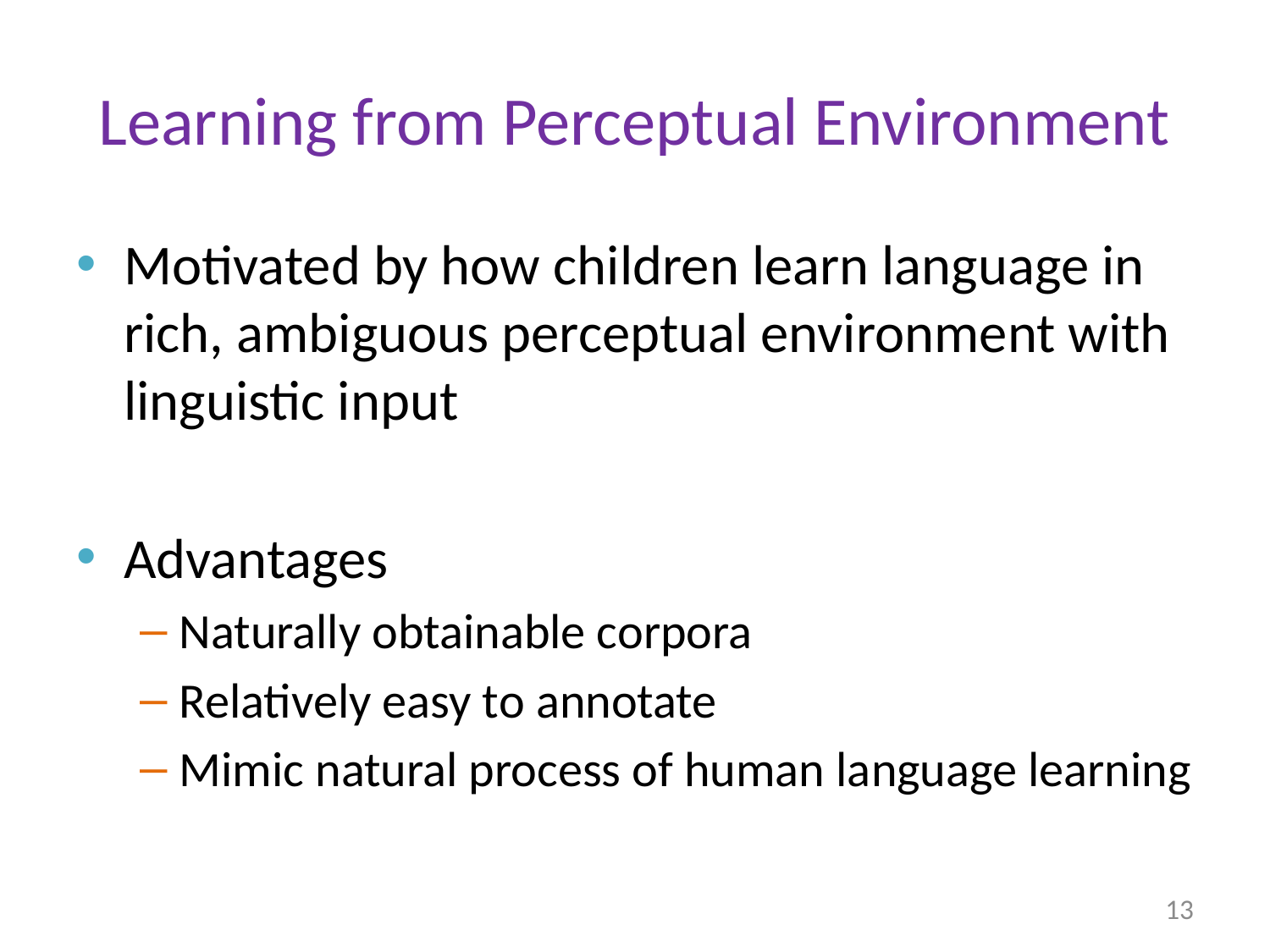

# Learning from Perceptual Environment
Motivated by how children learn language in rich, ambiguous perceptual environment with linguistic input

Advantages
Naturally obtainable corpora
Relatively easy to annotate
Mimic natural process of human language learning

13